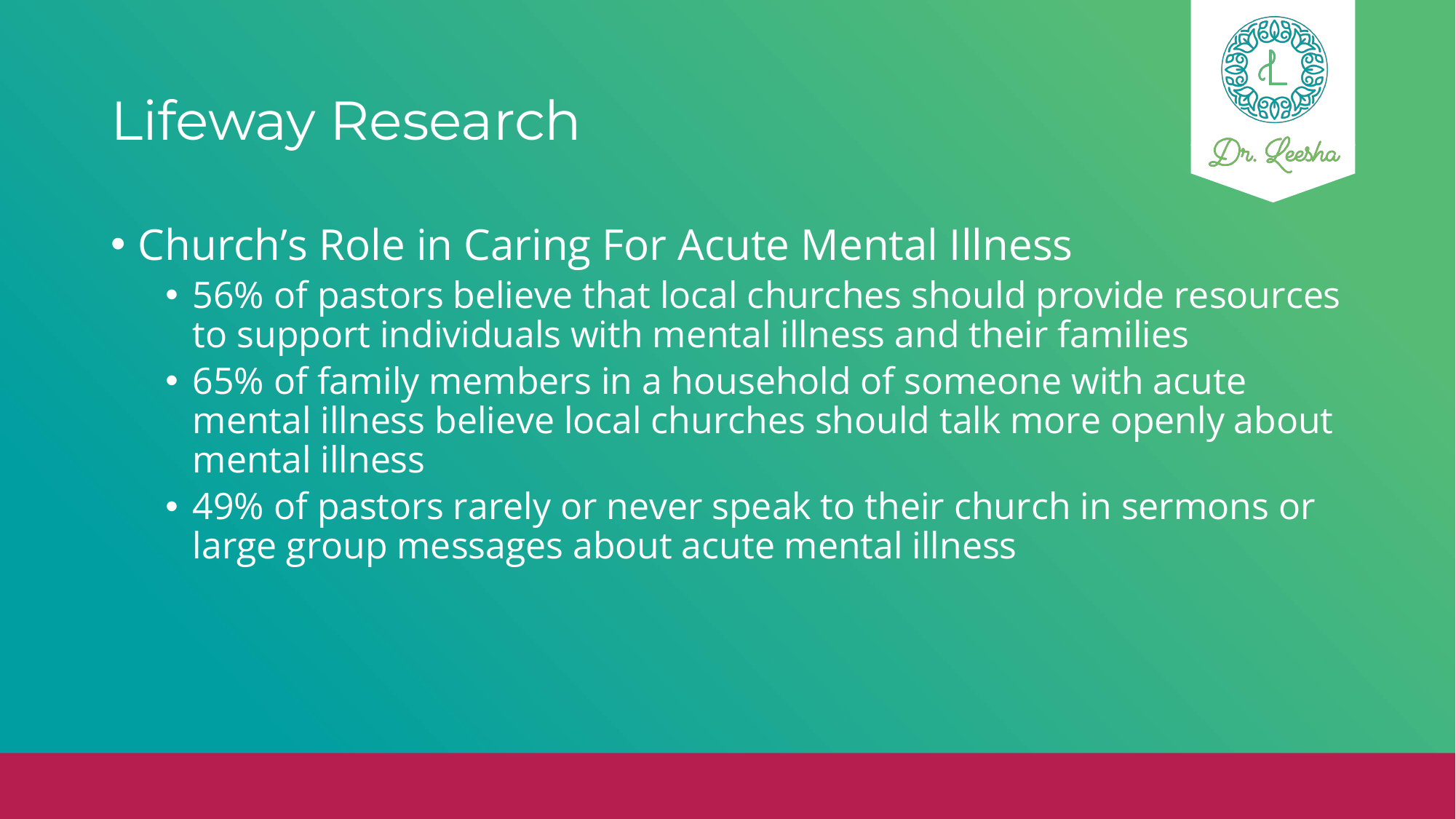

# Lifeway Research
Church’s Role in Caring For Acute Mental Illness
56% of pastors believe that local churches should provide resources to support individuals with mental illness and their families
65% of family members in a household of someone with acute mental illness believe local churches should talk more openly about mental illness
49% of pastors rarely or never speak to their church in sermons or large group messages about acute mental illness